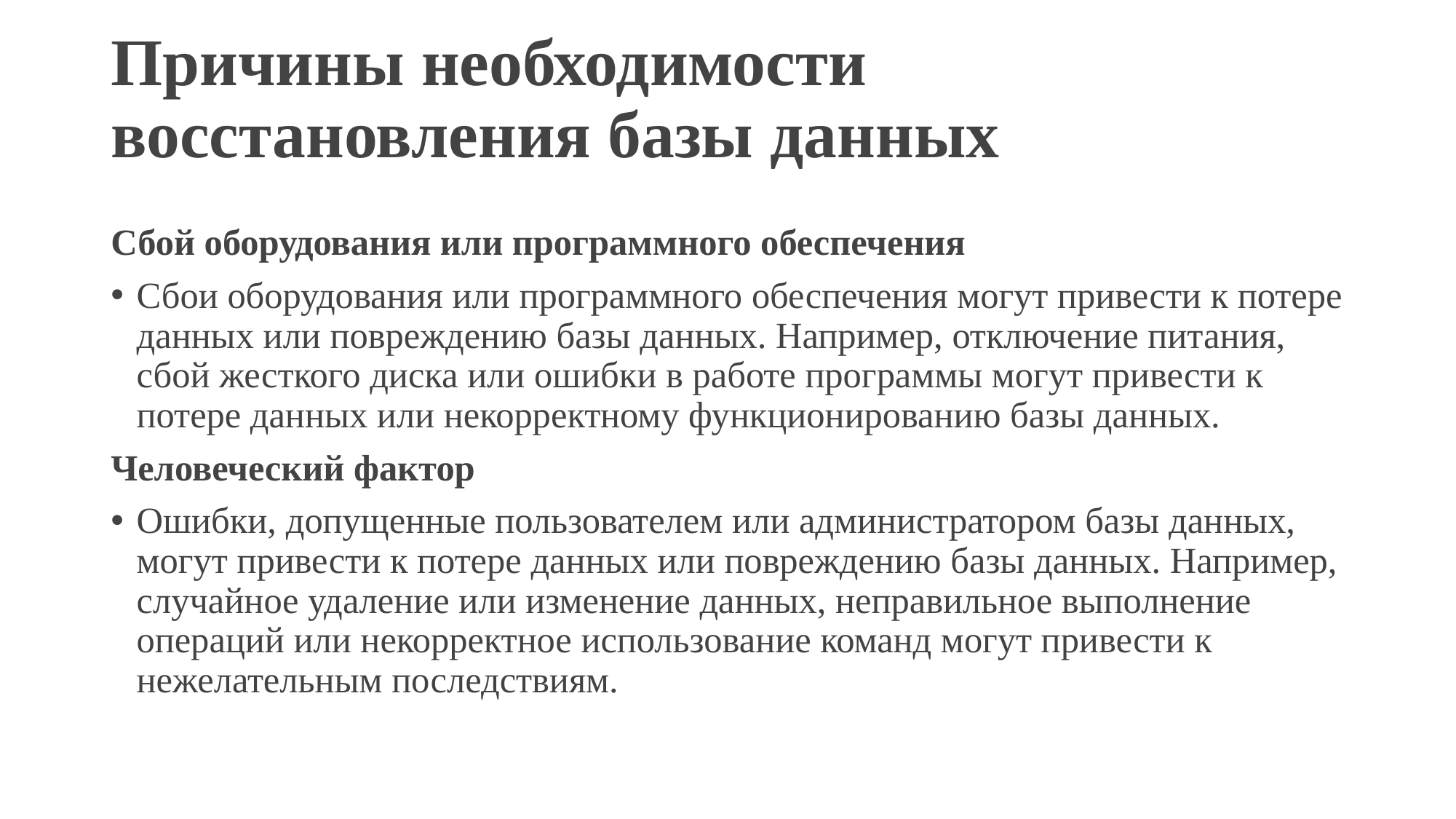

# Причины необходимости восстановления базы данных
Сбой оборудования или программного обеспечения
Сбои оборудования или программного обеспечения могут привести к потере данных или повреждению базы данных. Например, отключение питания, сбой жесткого диска или ошибки в работе программы могут привести к потере данных или некорректному функционированию базы данных.
Человеческий фактор
Ошибки, допущенные пользователем или администратором базы данных, могут привести к потере данных или повреждению базы данных. Например, случайное удаление или изменение данных, неправильное выполнение операций или некорректное использование команд могут привести к нежелательным последствиям.